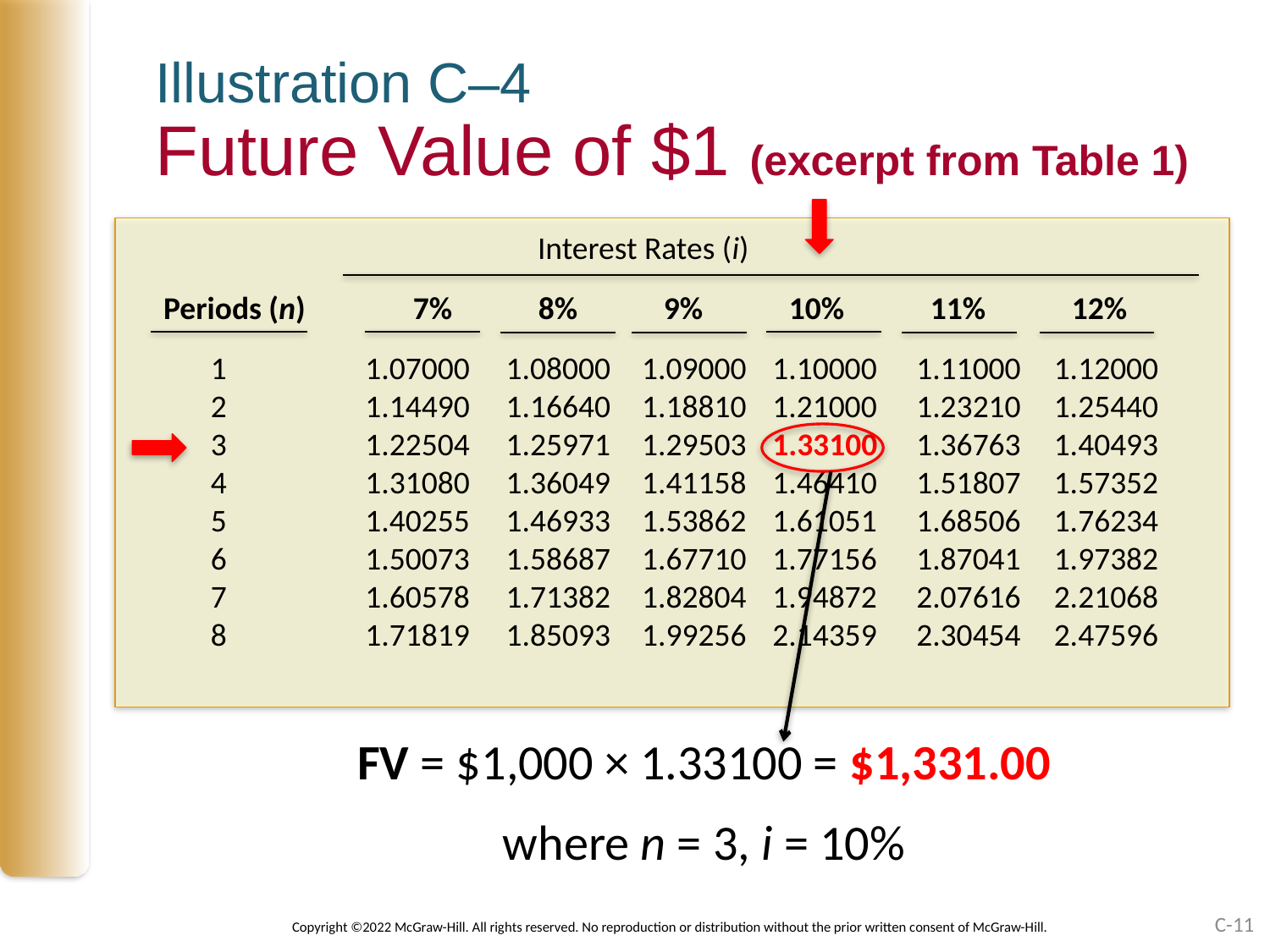

# Illustration C–4 Future Value of $1 (excerpt from Table 1)

Interest Rates (i)
Periods (n)               7%            8%            9%            10%            11%            12%
1
2
3
4
5
6
7
8
1.07000
1.14490
1.22504
1.31080
1.40255
1.50073
1.60578
1.71819
1.08000
1.16640
1.25971
1.36049
1.46933
1.58687
1.71382
1.85093
1.09000
1.18810
1.29503
1.41158
1.53862
1.67710
1.82804
1.99256
1.10000
1.21000
1.33100
1.46410
1.61051
1.77156
1.94872
2.14359
1.11000
1.23210
1.36763
1.51807
1.68506
1.87041
2.07616
2.30454
1.12000
1.25440
1.40493
1.57352
1.76234
1.97382
2.21068
2.47596

FV = $1,000 × 1.33100 = $1,331.00
where n = 3, i = 10%
C-11
Copyright ©2022 McGraw-Hill. All rights reserved. No reproduction or distribution without the prior written consent of McGraw-Hill.